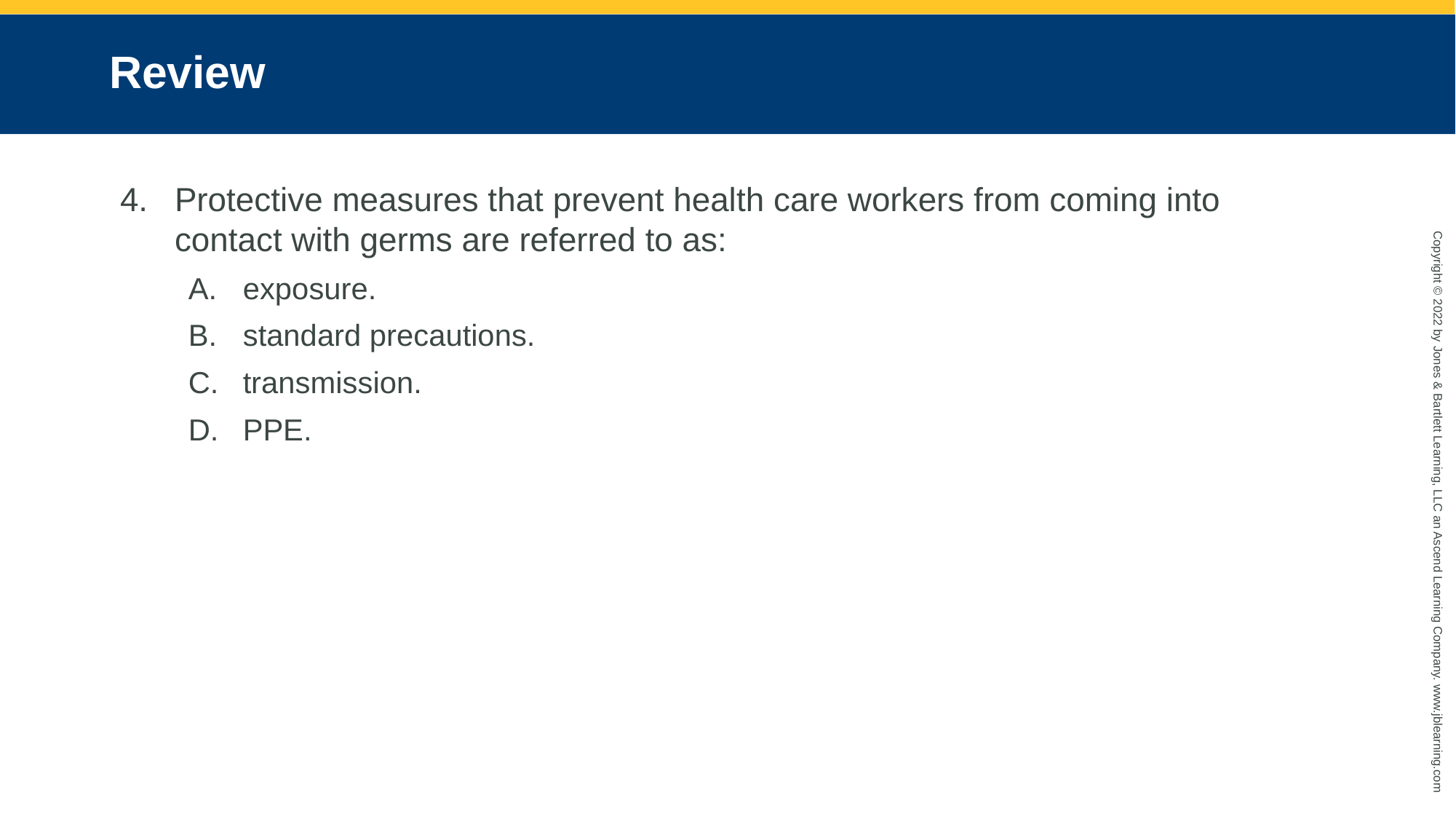

# Review
Protective measures that prevent health care workers from coming into contact with germs are referred to as:
exposure.
standard precautions.
transmission.
PPE.